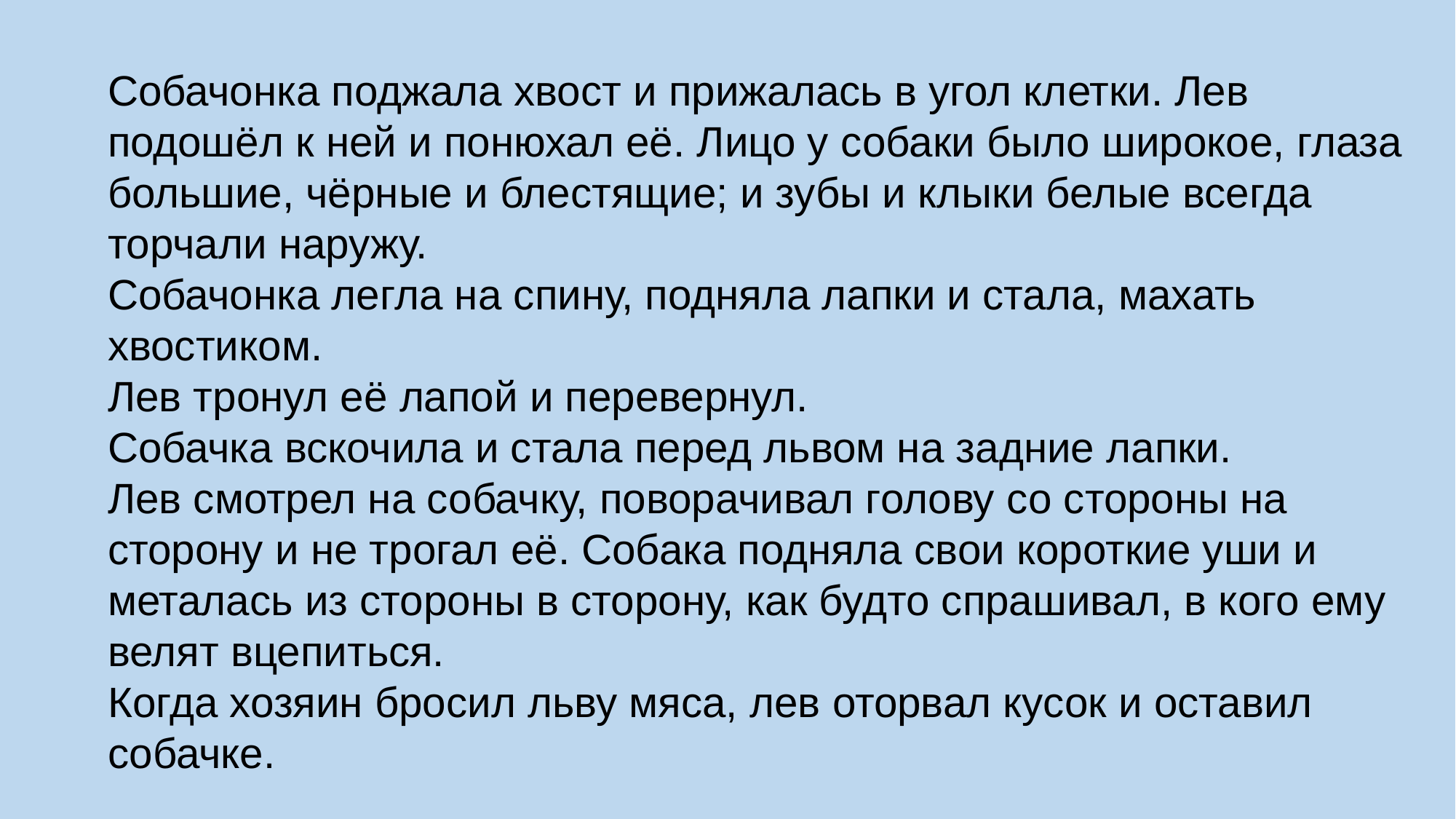

Собачонка поджала хвост и прижалась в угол клетки. Лев подошёл к ней и понюхал её. Лицо у собаки было широкое, глаза большие, чёрные и блестящие; и зубы и клыки белые всегда торчали наружу.
Собачонка легла на спину, подняла лапки и стала, махать хвостиком.
Лев тронул её лапой и перевернул.
Собачка вскочила и стала перед львом на задние лапки.
Лев смотрел на собачку, поворачивал голову со стороны на сторону и не трогал её. Собака подняла свои короткие уши и металась из стороны в сторону, как будто спрашивал, в кого ему велят вцепиться.
Когда хозяин бросил льву мяса, лев оторвал кусок и оставил собачке.